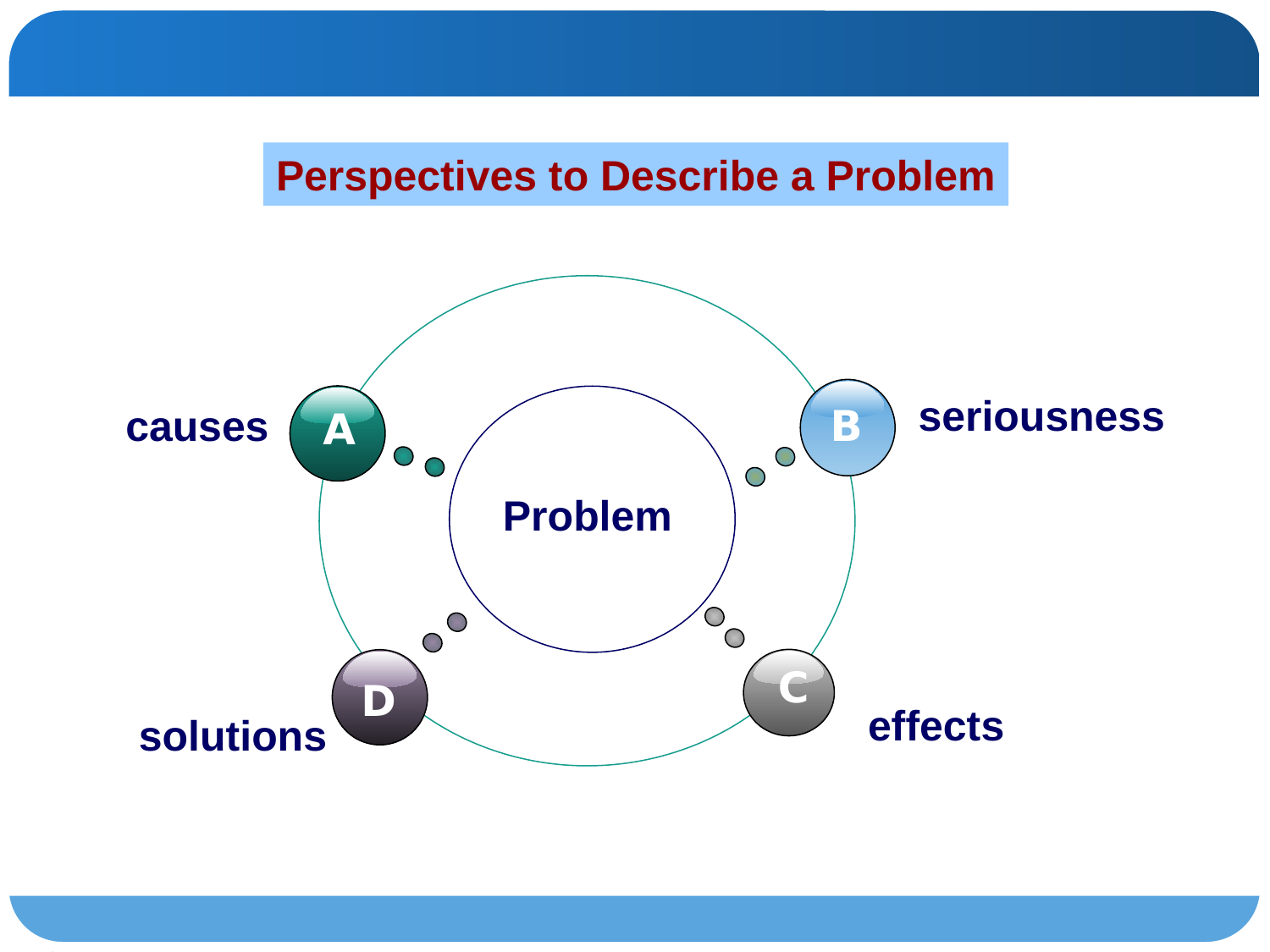

Perspectives to Describe a Problem

B
seriousness

A
causes

Problem

C
   effects

D
solutions